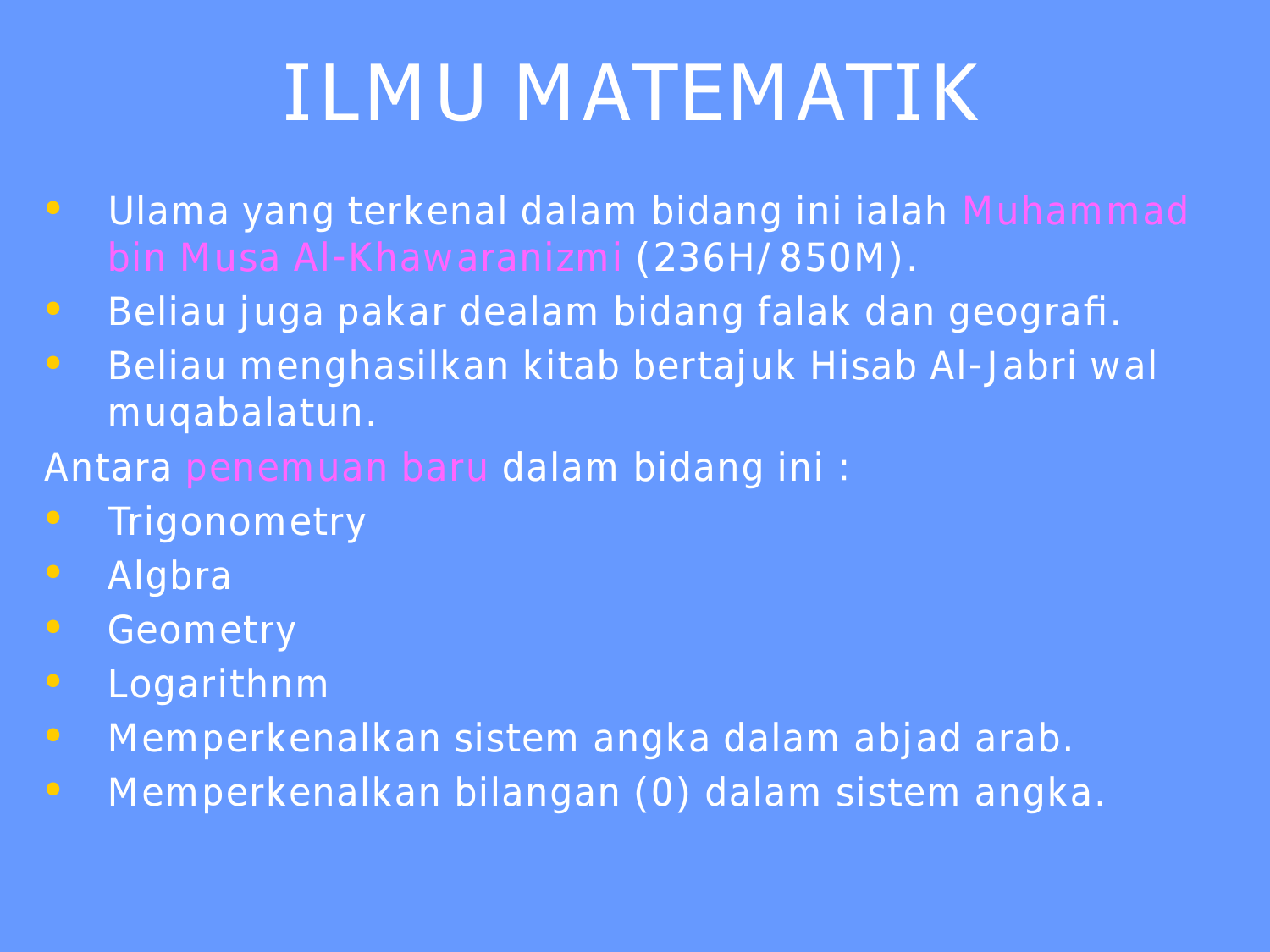

ILMU MATEMATIK
Ulama yang terkenal dalam bidang ini ialah Muhammad bin Musa Al-Khawaranizmi (236H/850M).
Beliau juga pakar dealam bidang falak dan geografi.
Beliau menghasilkan kitab bertajuk Hisab Al-Jabri wal muqabalatun.
Antara penemuan baru dalam bidang ini :
Trigonometry
Algbra
Geometry
Logarithnm
Memperkenalkan sistem angka dalam abjad arab.
Memperkenalkan bilangan (0) dalam sistem angka.